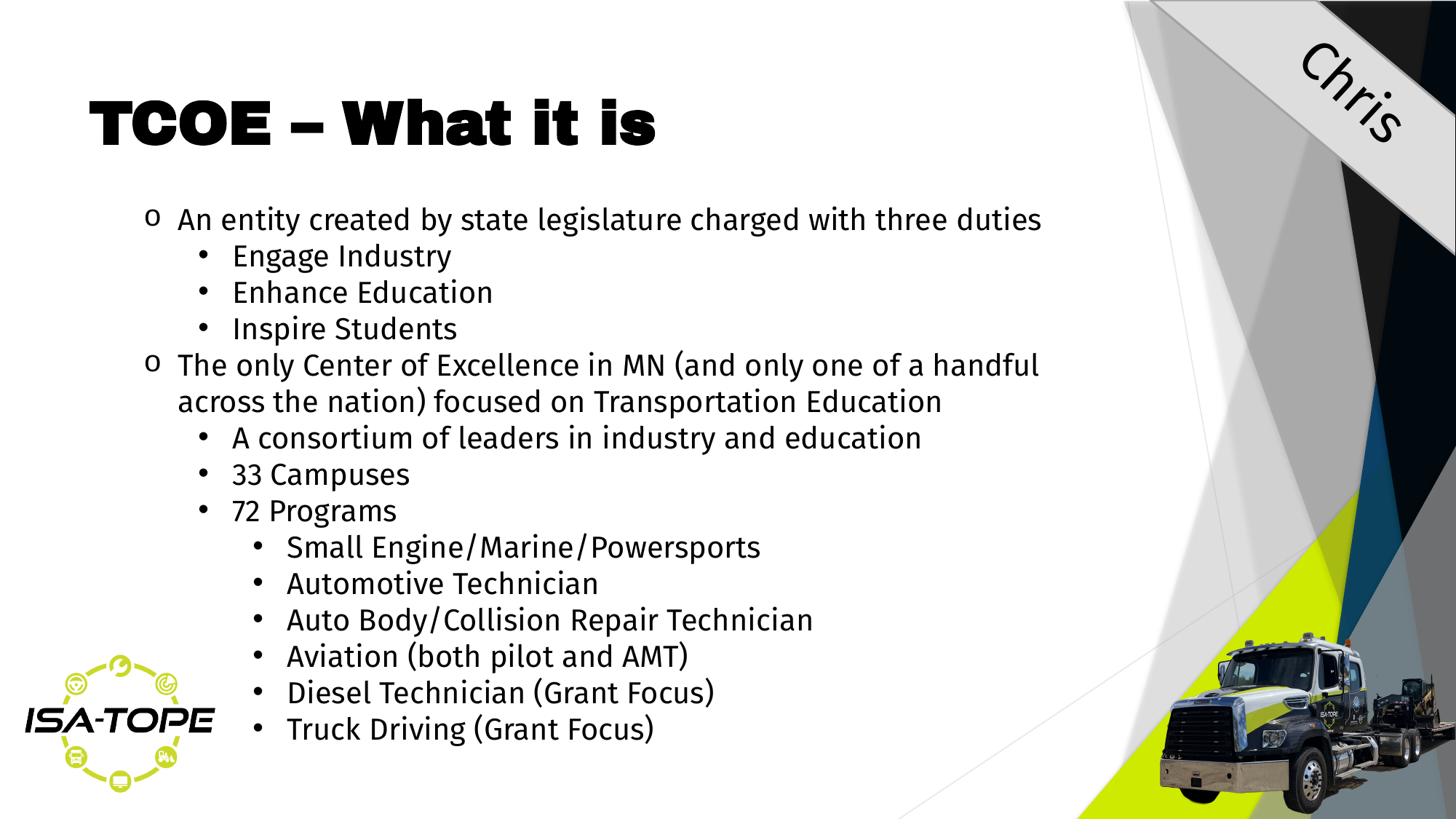

Chris
TCOE – What it is

An entity created by state legislature charged with three duties
Engage Industry
Enhance Education
Inspire Students
The only Center of Excellence in MN (and only one of a handful across the nation) focused on Transportation Education
A consortium of leaders in industry and education
33 Campuses
72 Programs
Small Engine/Marine/Powersports
Automotive Technician
Auto Body/Collision Repair Technician
Aviation (both pilot and AMT)
Diesel Technician (Grant Focus)
Truck Driving (Grant Focus)